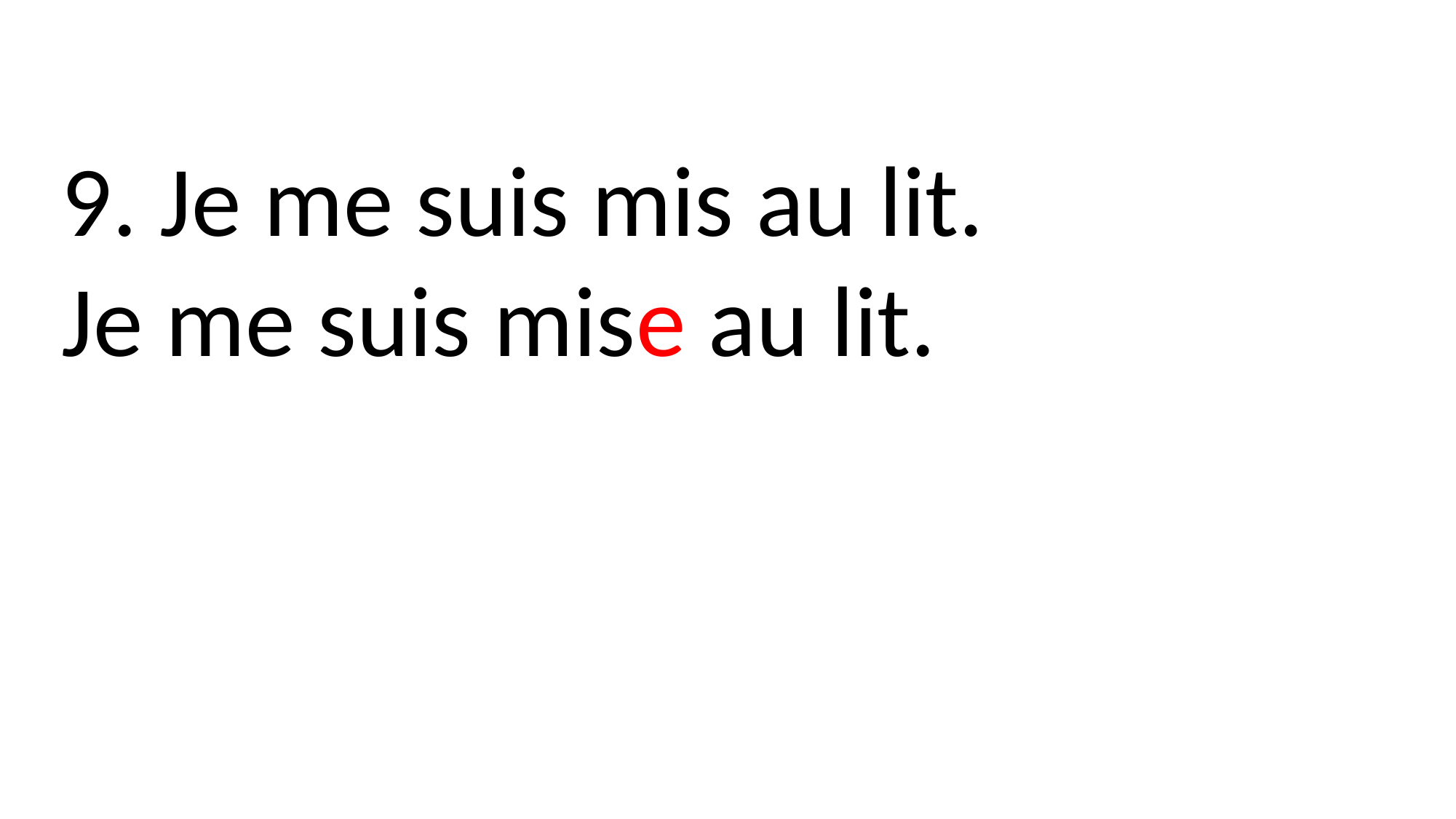

9. Je me suis mis au lit.
Je me suis mise au lit.